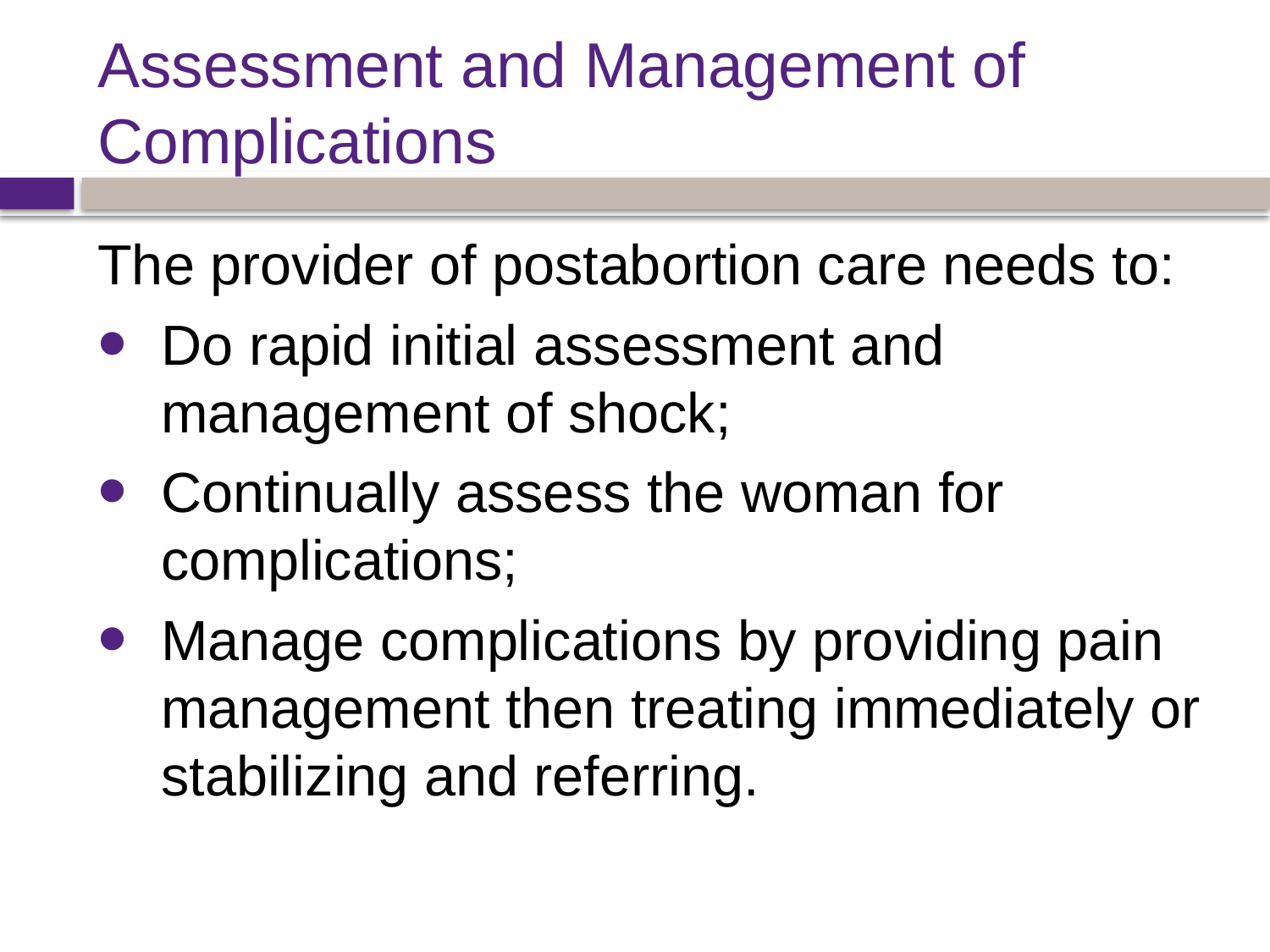

# Assessment and Management of Complications
The provider of postabortion care needs to:
Do rapid initial assessment and management of shock;
Continually assess the woman for complications;
Manage complications by providing pain management then treating immediately or stabilizing and referring.